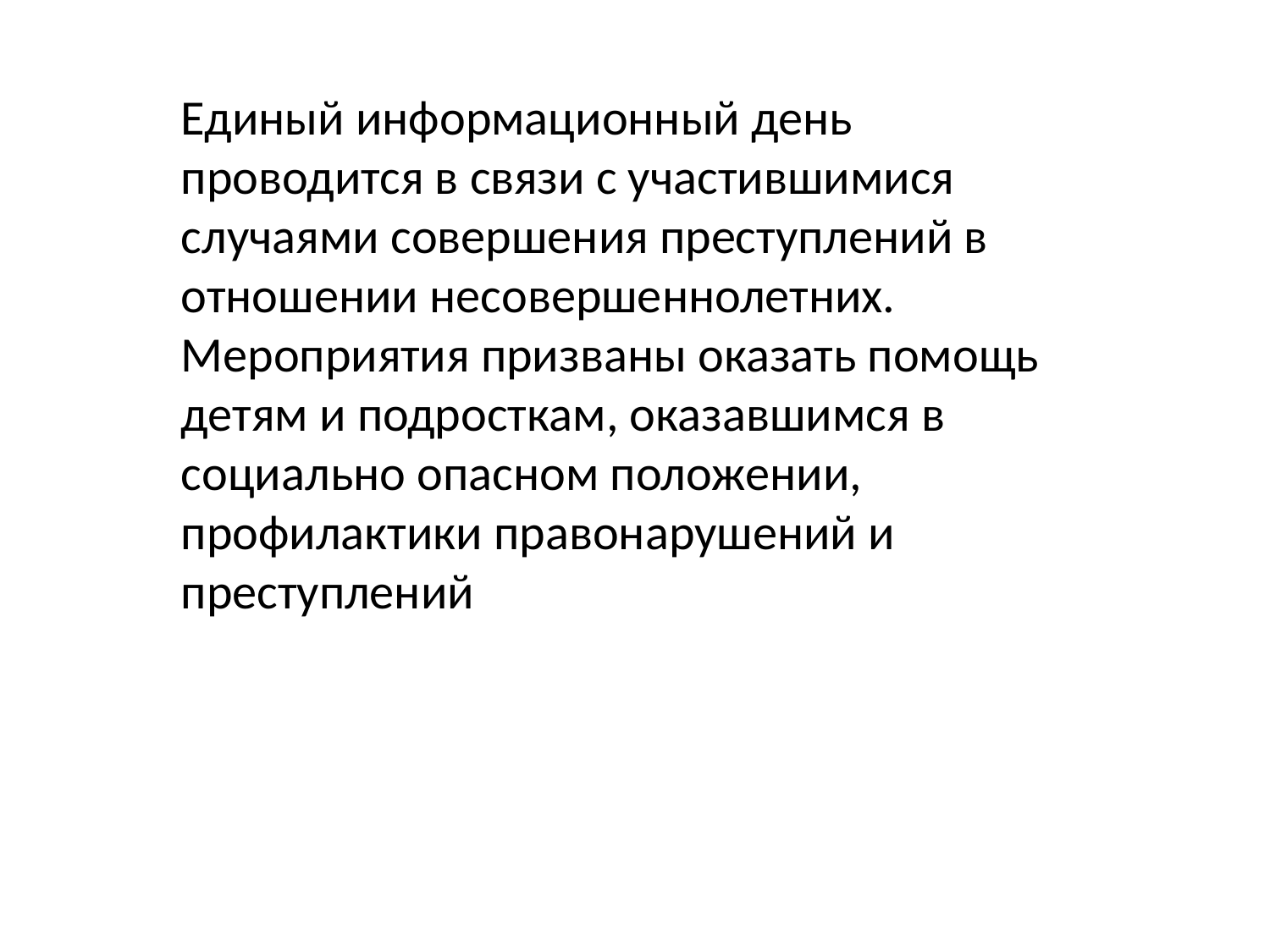

Единый информационный день проводится в связи с участившимися случаями совершения преступлений в отношении несовершеннолетних. Мероприятия призваны оказать помощь детям и подросткам, оказавшимся в социально опасном положении, профилактики правонарушений и преступлений